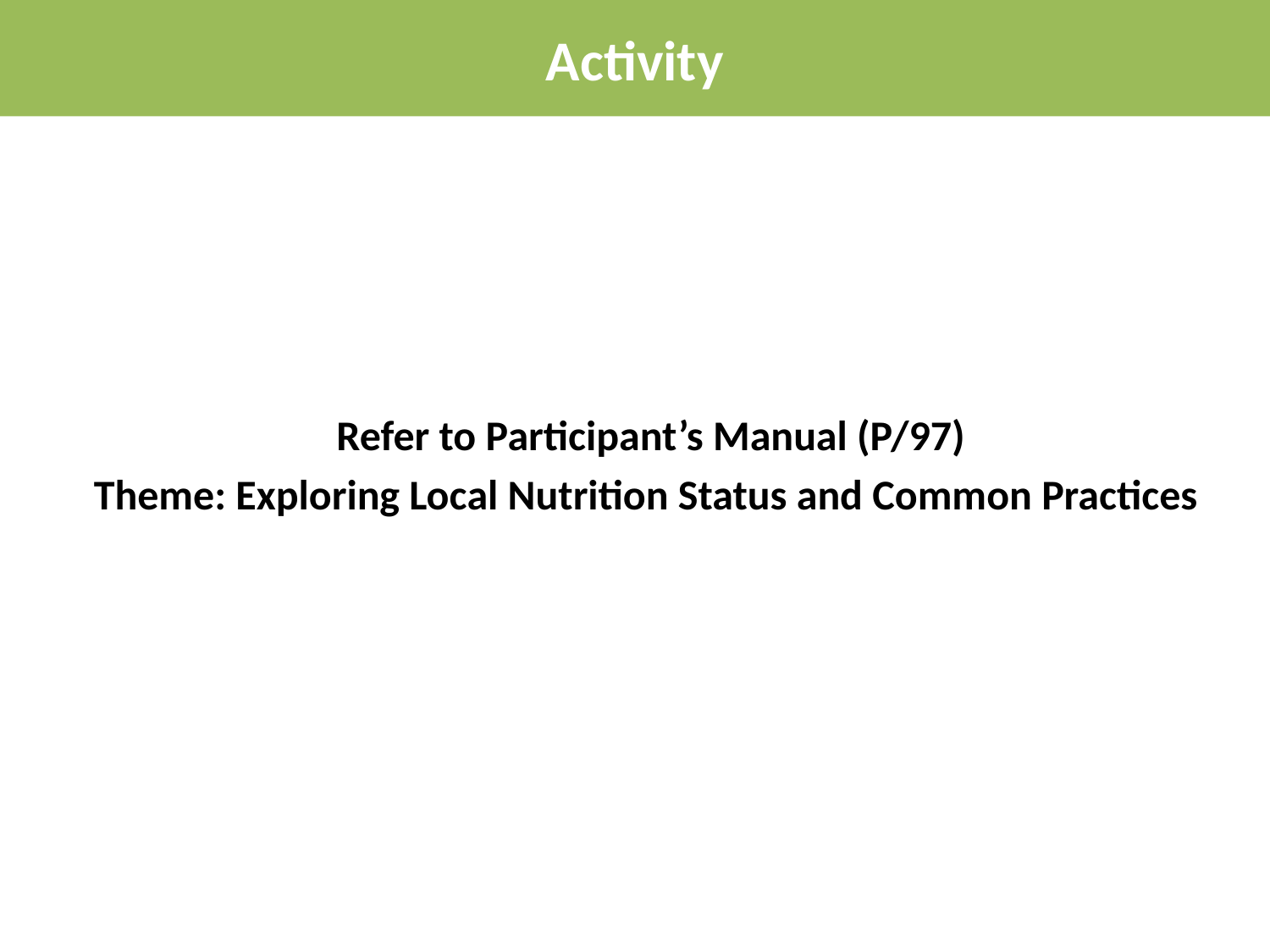

Activity

Refer to Participant’s Manual (P/97)
Theme: Exploring Local Nutrition Status and Common Practices